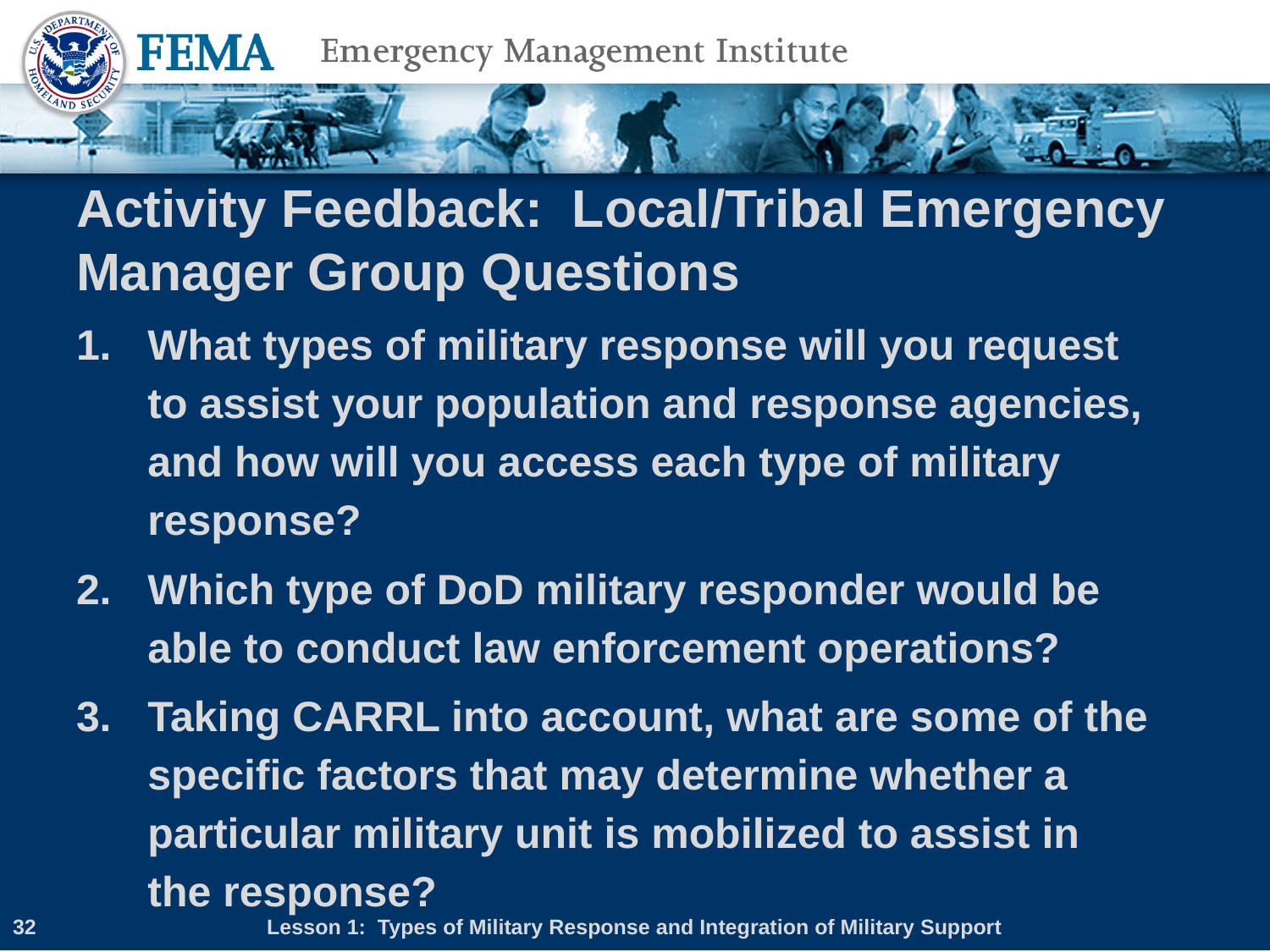

# Activity Feedback:  Local/Tribal Emergency Manager Group Questions
What types of military response will you request
to assist your population and response agencies, and how will you access each type of military response?
Which type of DoD military responder would be able to conduct law enforcement operations?
Taking CARRL into account, what are some of the specific factors that may determine whether a particular military unit is mobilized to assist in
the response?
32
Lesson 1:  Types of Military Response and Integration of Military Support